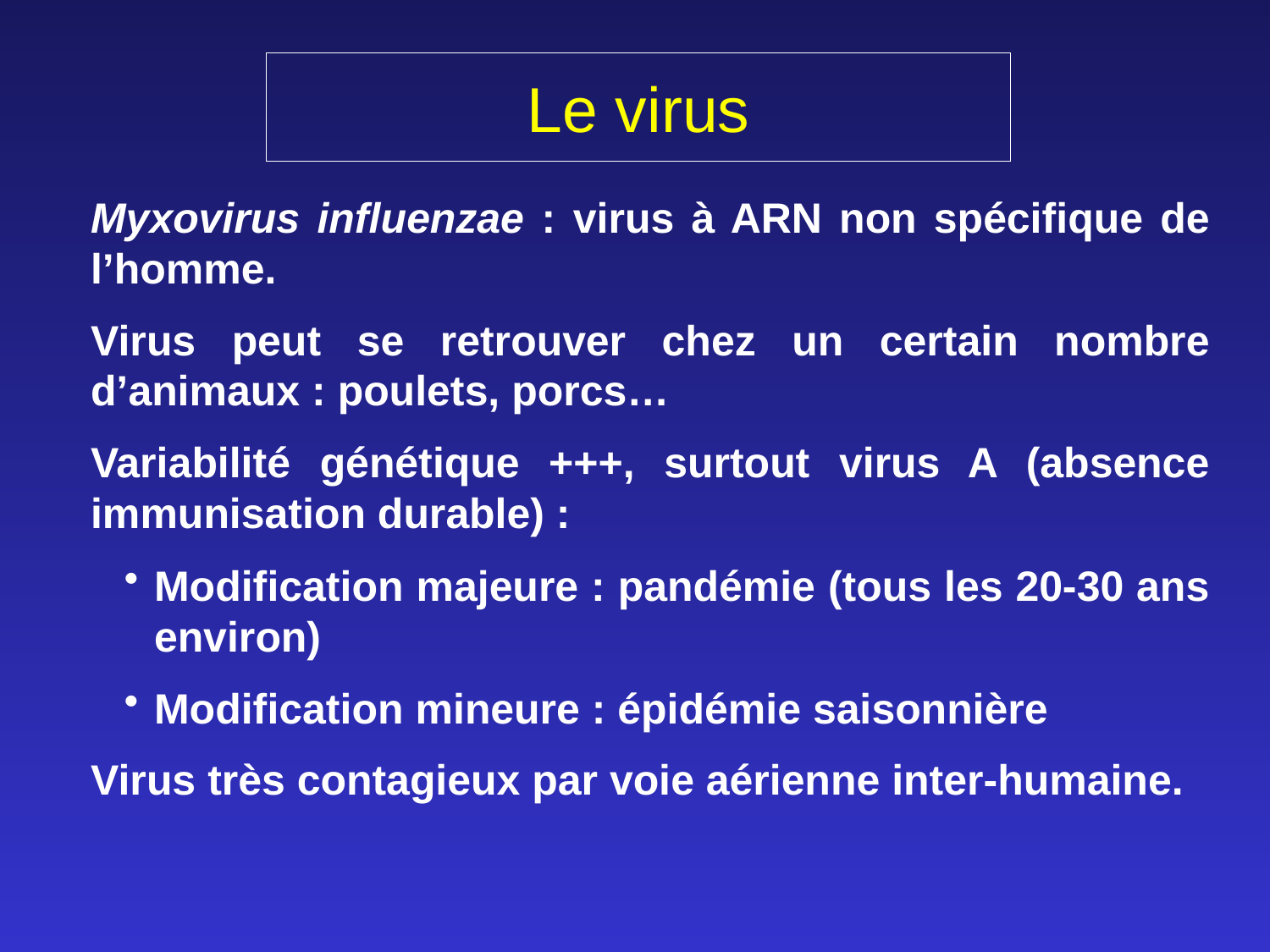

# Le virus
Myxovirus influenzae : virus à ARN non spécifique de l’homme.
Virus peut se retrouver chez un certain nombre d’animaux : poulets, porcs…
Variabilité génétique +++, surtout virus A (absence immunisation durable) :
Modification majeure : pandémie (tous les 20-30 ans environ)
Modification mineure : épidémie saisonnière
Virus très contagieux par voie aérienne inter-humaine.